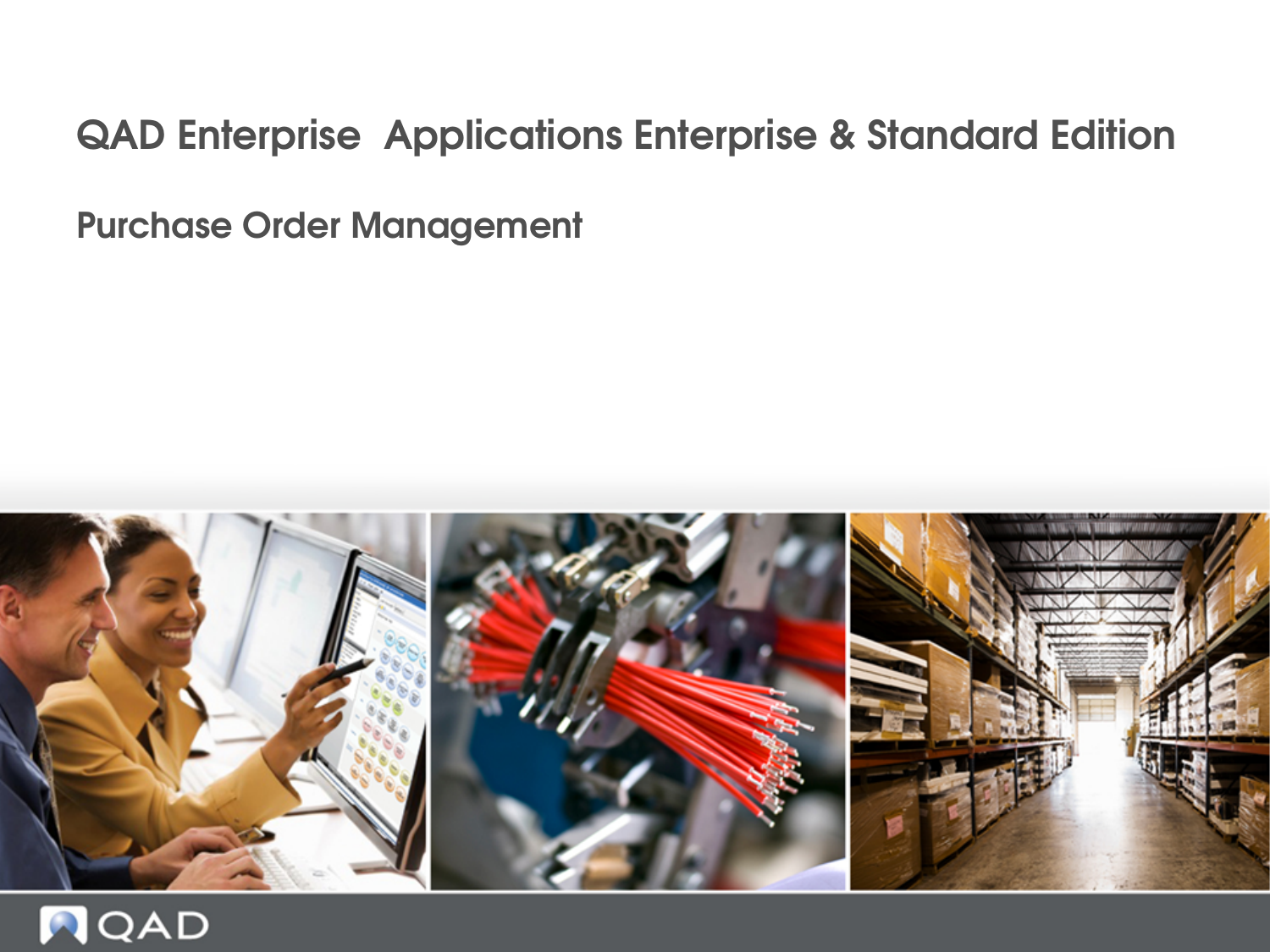

# QAD Enterprise  Applications Enterprise & Standard Edition
Purchase Order Management